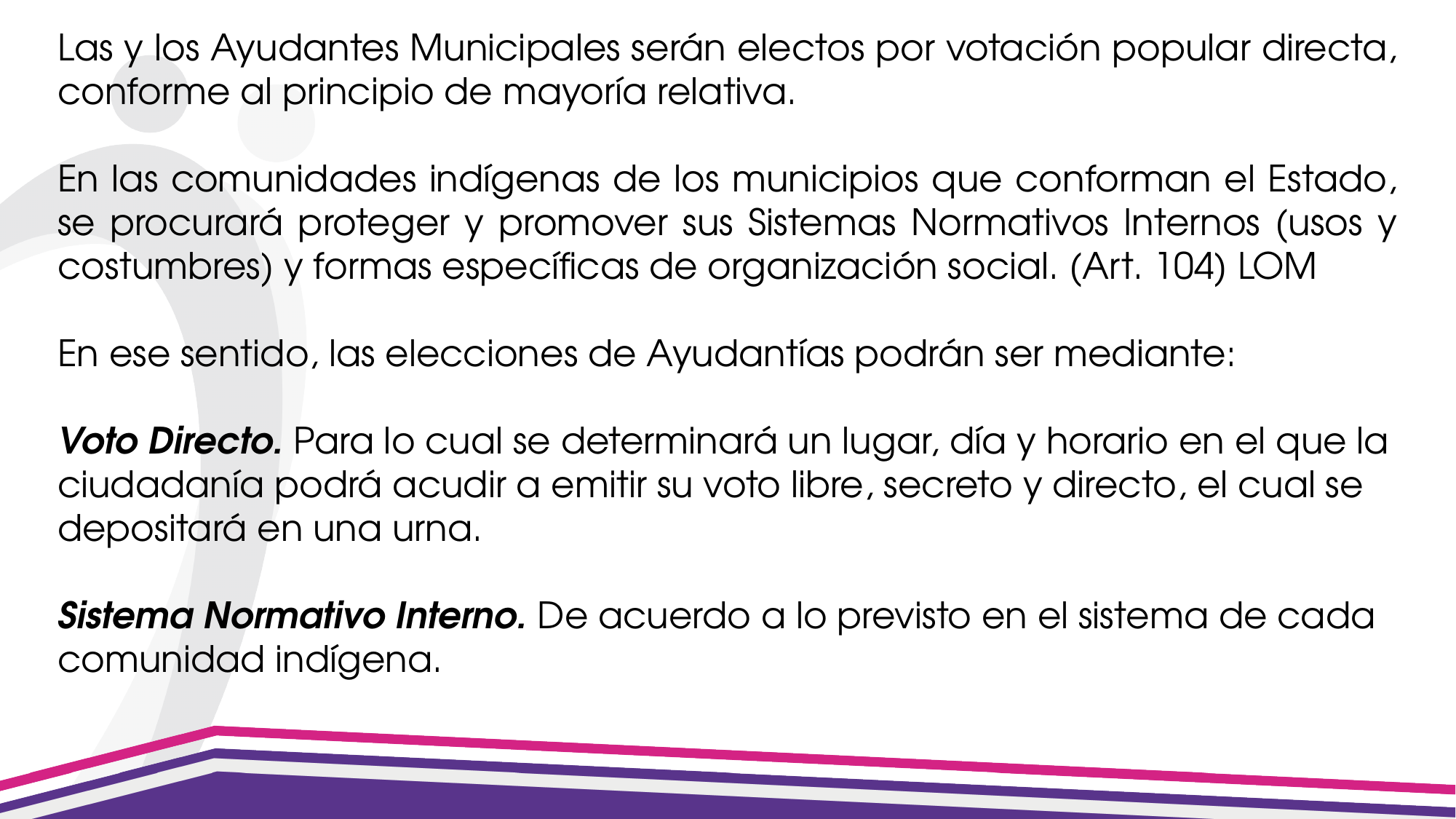

Las y los Ayudantes Municipales serán electos por votación popular directa, conforme al principio de mayoría relativa.

En las comunidades indígenas de los municipios que conforman el Estado, se procurará proteger y promover sus Sistemas Normativos Internos (usos y costumbres) y formas específicas de organización social. (Art. 104) LOM

En ese sentido, las elecciones de Ayudantías podrán ser mediante:

Voto Directo. Para lo cual se determinará un lugar, día y horario en el que la ciudadanía podrá acudir a emitir su voto libre, secreto y directo, el cual se depositará en una urna.
Sistema Normativo Interno. De acuerdo a lo previsto en el sistema de cada comunidad indígena.